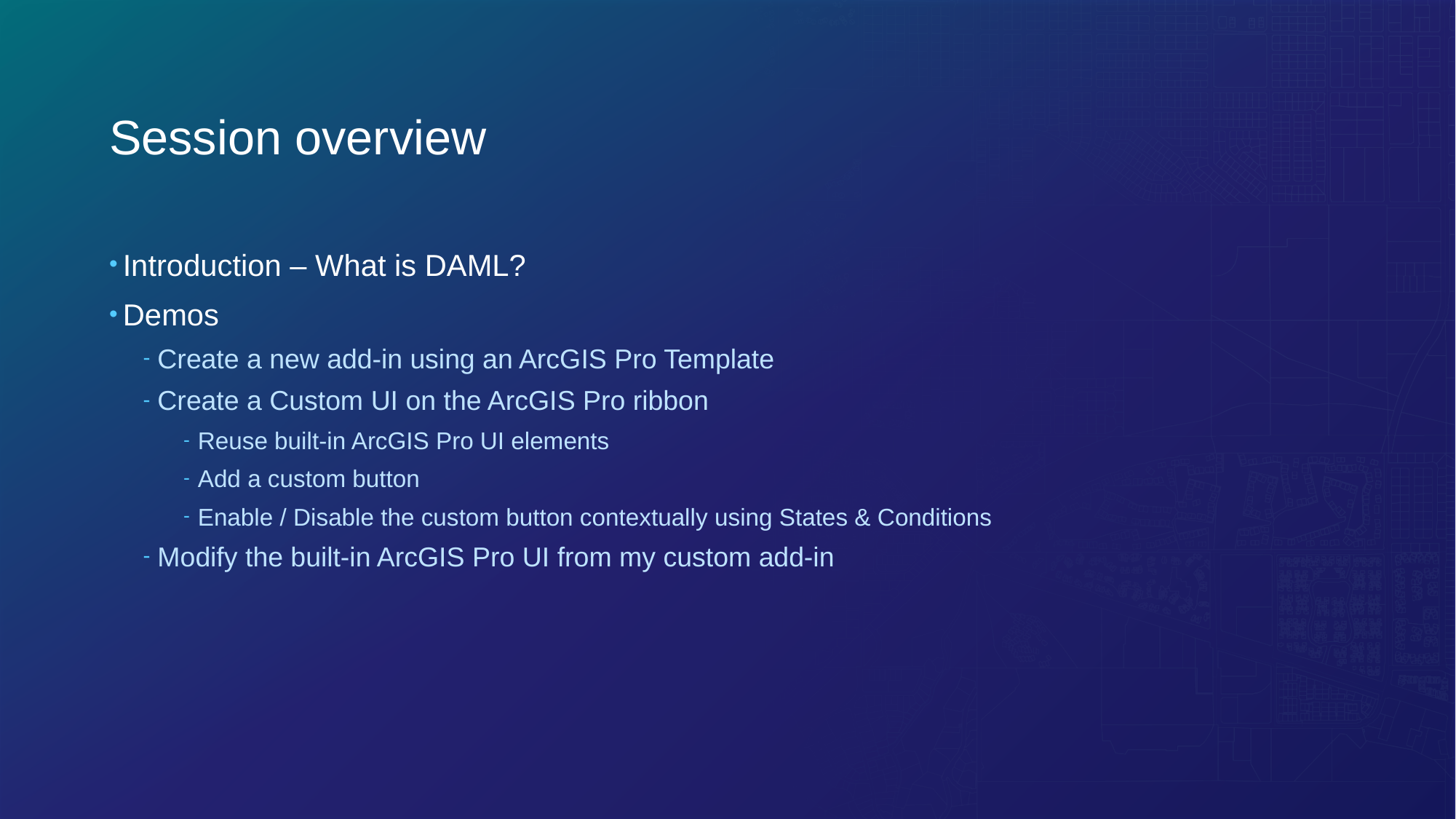

# Session overview
Introduction – What is DAML?
Demos
Create a new add-in using an ArcGIS Pro Template
Create a Custom UI on the ArcGIS Pro ribbon
Reuse built-in ArcGIS Pro UI elements
Add a custom button
Enable / Disable the custom button contextually using States & Conditions
Modify the built-in ArcGIS Pro UI from my custom add-in